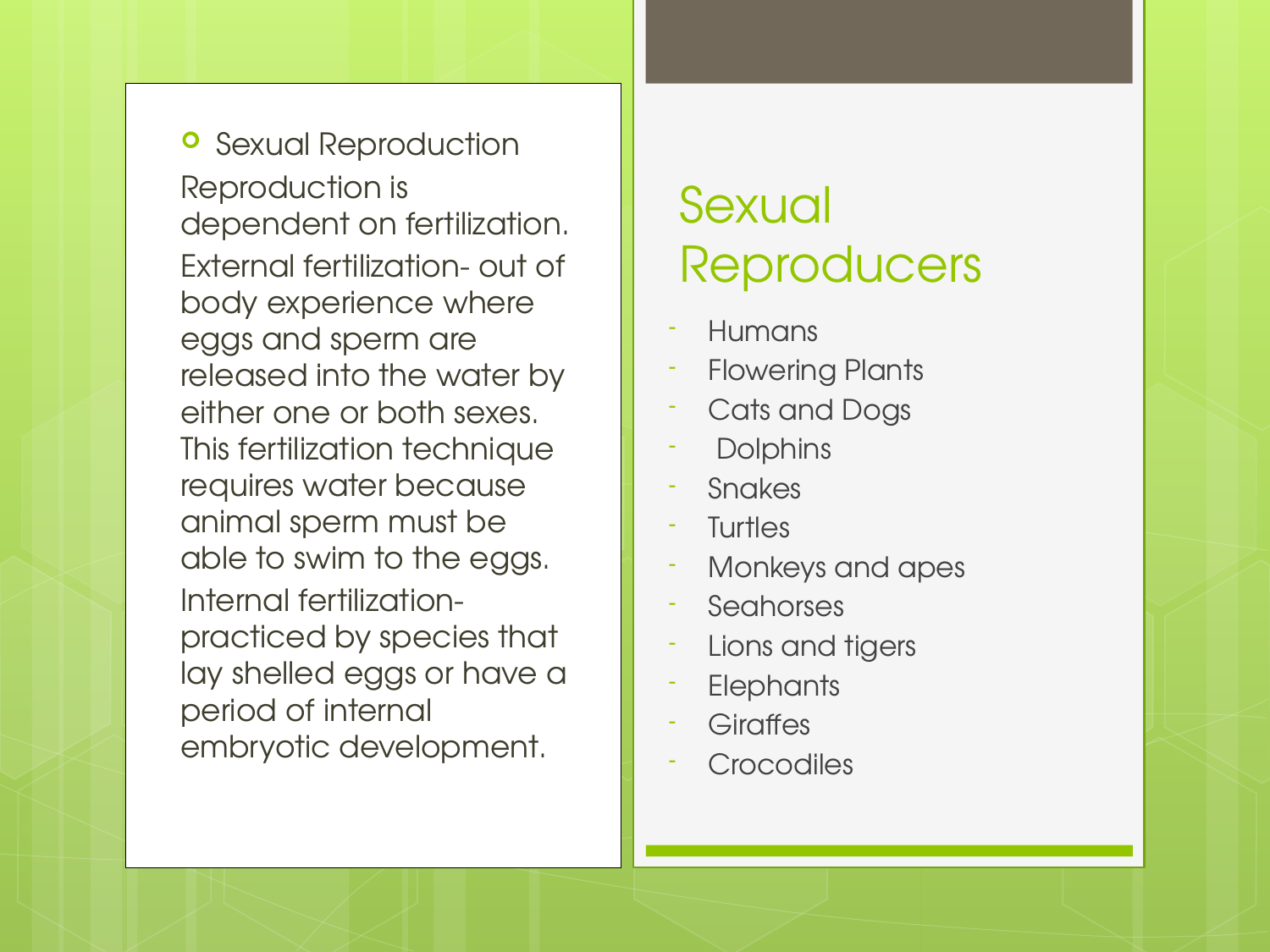

# Sexual Reproducers
Sexual Reproduction
Reproduction is dependent on fertilization.
External fertilization- out of body experience where eggs and sperm are released into the water by either one or both sexes. This fertilization technique requires water because animal sperm must be able to swim to the eggs.
Internal fertilization- practiced by species that lay shelled eggs or have a period of internal embryotic development.

Humans
Flowering Plants
Cats and Dogs
 Dolphins
Snakes
Turtles
Monkeys and apes
Seahorses
Lions and tigers
Elephants
Giraffes
Crocodiles